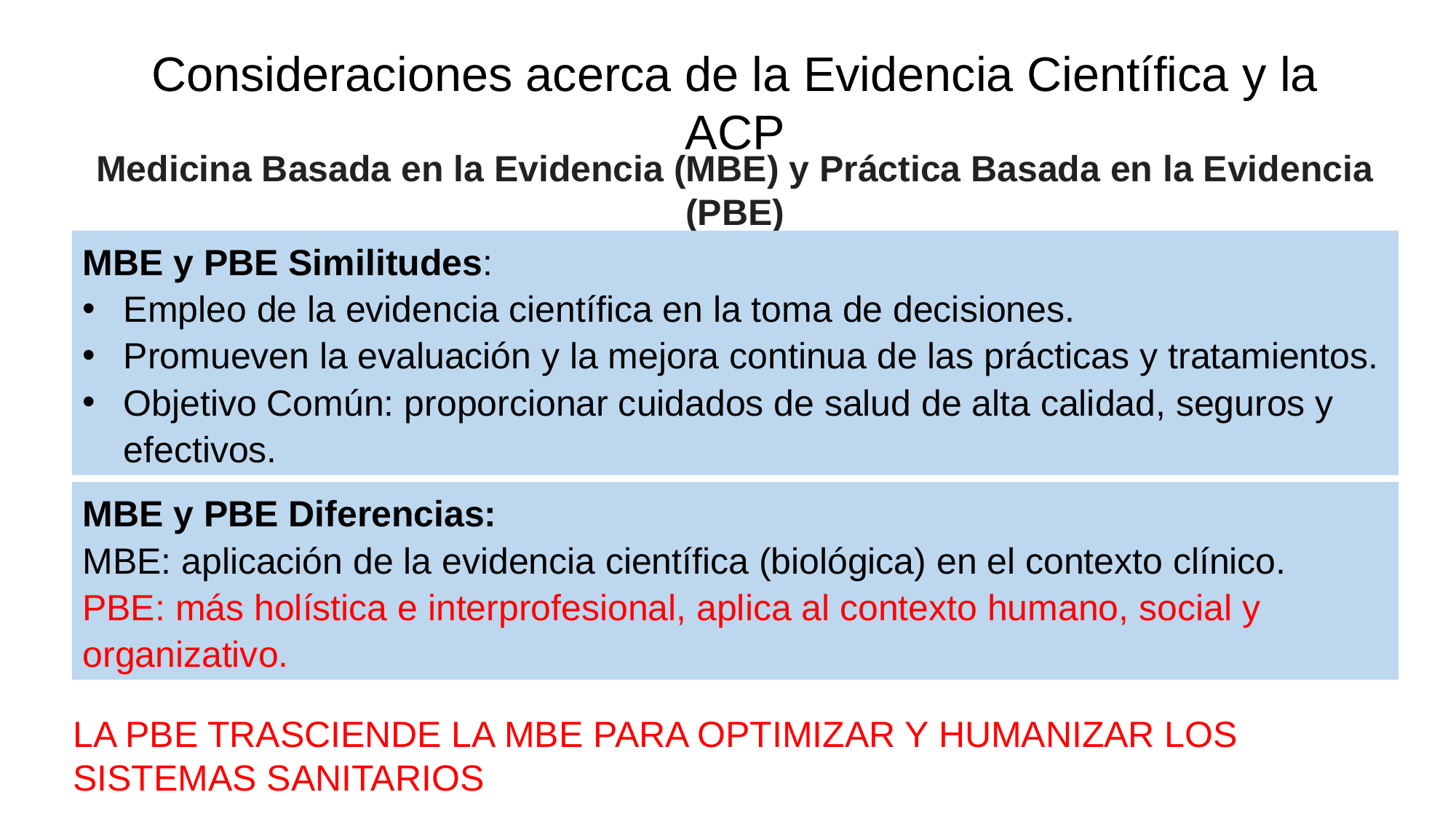

Consideraciones acerca de la Evidencia Científica y la ACP
Medicina Basada en la Evidencia (MBE) y Práctica Basada en la Evidencia (PBE)
MBE y PBE Similitudes:
Empleo de la evidencia científica en la toma de decisiones.
Promueven la evaluación y la mejora continua de las prácticas y tratamientos.
Objetivo Común: proporcionar cuidados de salud de alta calidad, seguros y efectivos.
MBE y PBE Diferencias:
MBE: aplicación de la evidencia científica (biológica) en el contexto clínico.
PBE: más holística e interprofesional, aplica al contexto humano, social y organizativo.
LA PBE TRASCIENDE LA MBE PARA OPTIMIZAR Y HUMANIZAR LOS SISTEMAS SANITARIOS